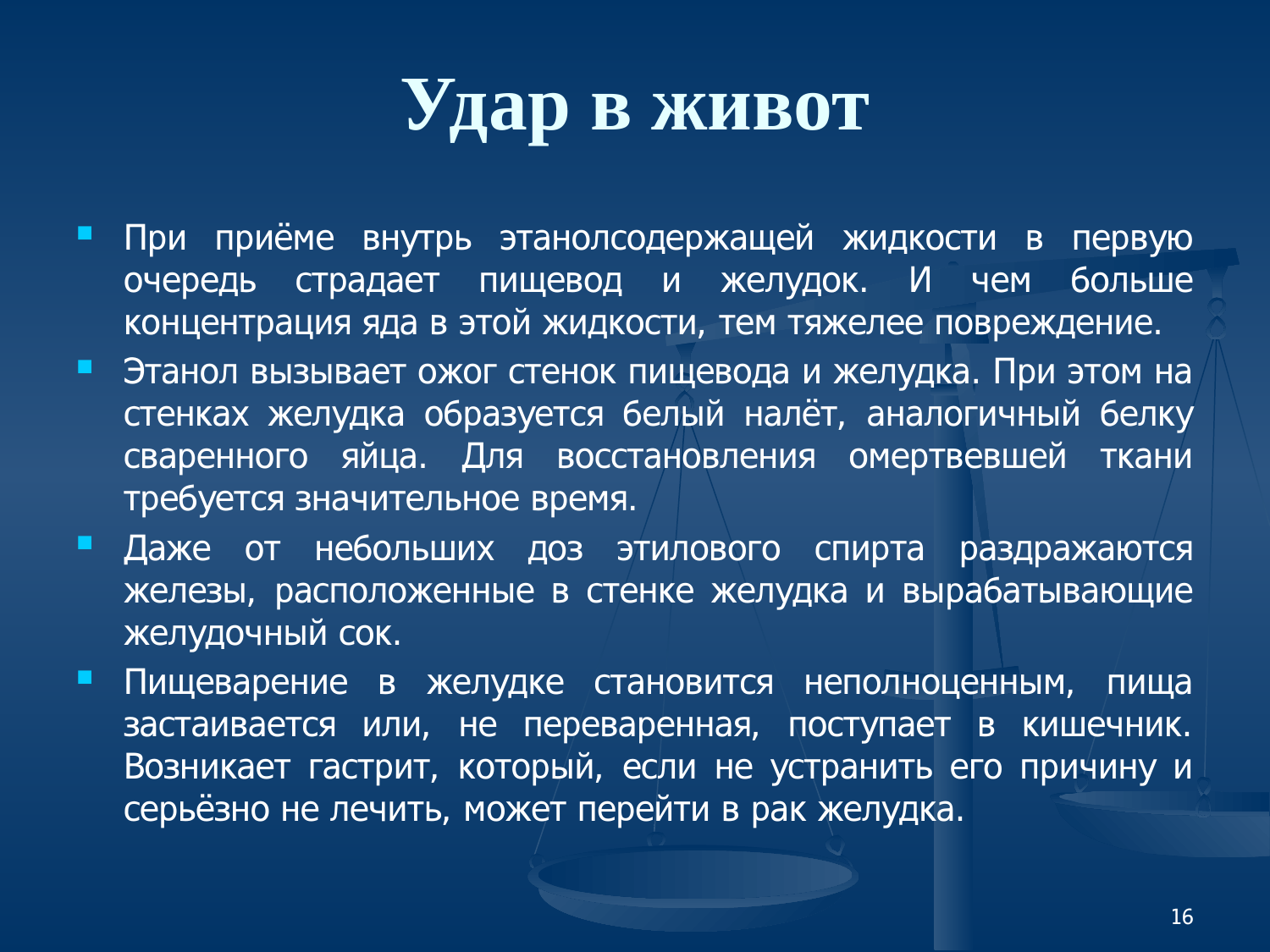

# Удар в живот
При приёме внутрь этанолсодержащей жидкости в первую очередь страдает пищевод и желудок. И чем больше концентрация яда в этой жидкости, тем тяжелее повреждение.
Этанол вызывает ожог стенок пищевода и желудка. При этом на стенках желудка образуется белый налёт, аналогичный белку сваренного яйца. Для восстановления омертвевшей ткани требуется значительное время.
Даже от небольших доз этилового спирта раздражаются железы, расположенные в стенке желудка и вырабатывающие желудочный сок.
Пищеварение в желудке становится неполноценным, пища застаивается или, не переваренная, поступает в кишечник. Возникает гастрит, который, если не устранить его причину и серьёзно не лечить, может перейти в рак желудка.

16